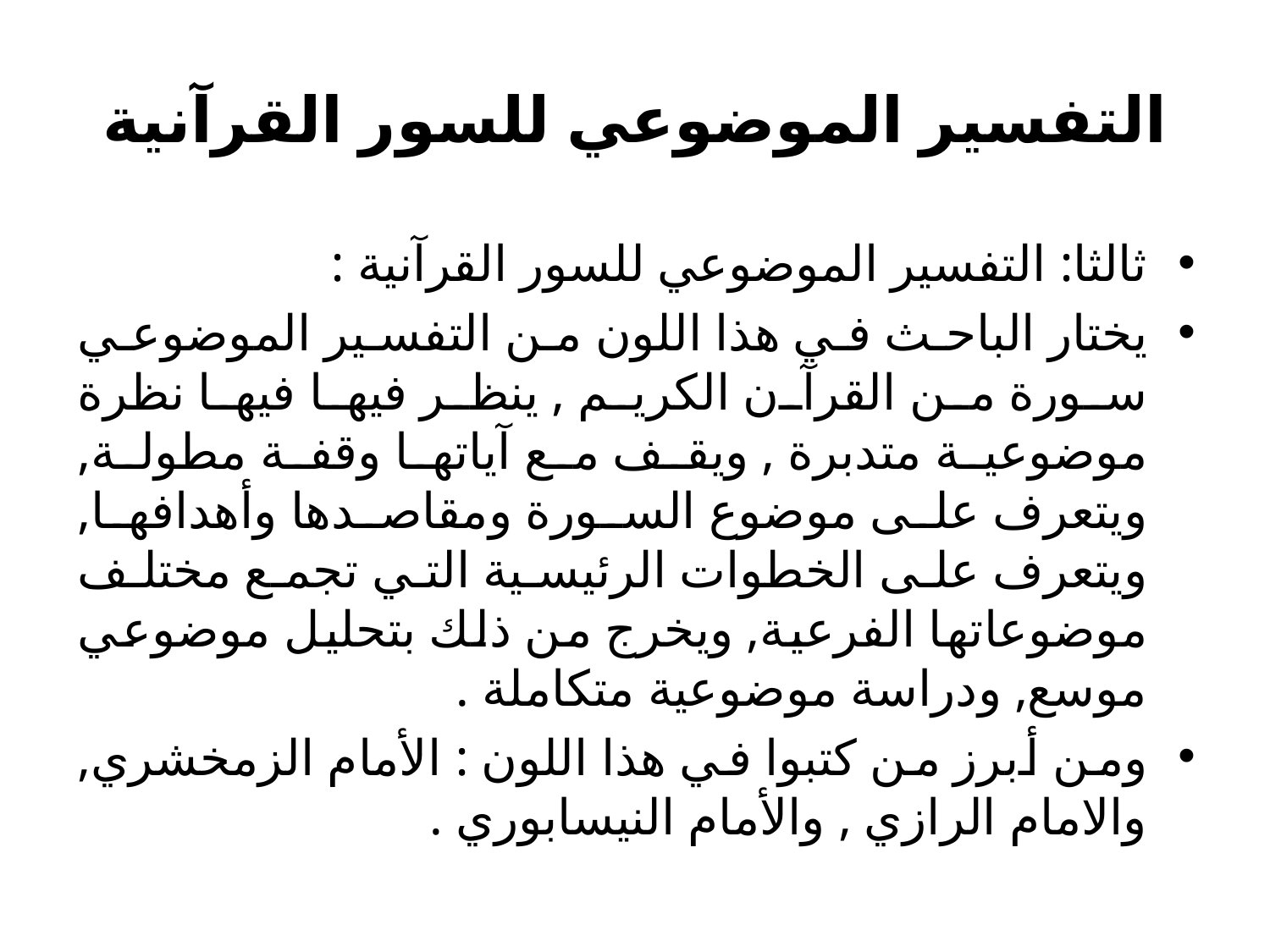

# التفسير الموضوعي للسور القرآنية
ثالثا: التفسير الموضوعي للسور القرآنية :
يختار الباحث في هذا اللون من التفسير الموضوعي سورة من القرآن الكريم , ينظر فيها فيها نظرة موضوعية متدبرة , ويقف مع آياتها وقفة مطولة, ويتعرف على موضوع السورة ومقاصدها وأهدافها, ويتعرف على الخطوات الرئيسية التي تجمع مختلف موضوعاتها الفرعية, ويخرج من ذلك بتحليل موضوعي موسع, ودراسة موضوعية متكاملة .
ومن أبرز من كتبوا في هذا اللون : الأمام الزمخشري, والامام الرازي , والأمام النيسابوري .